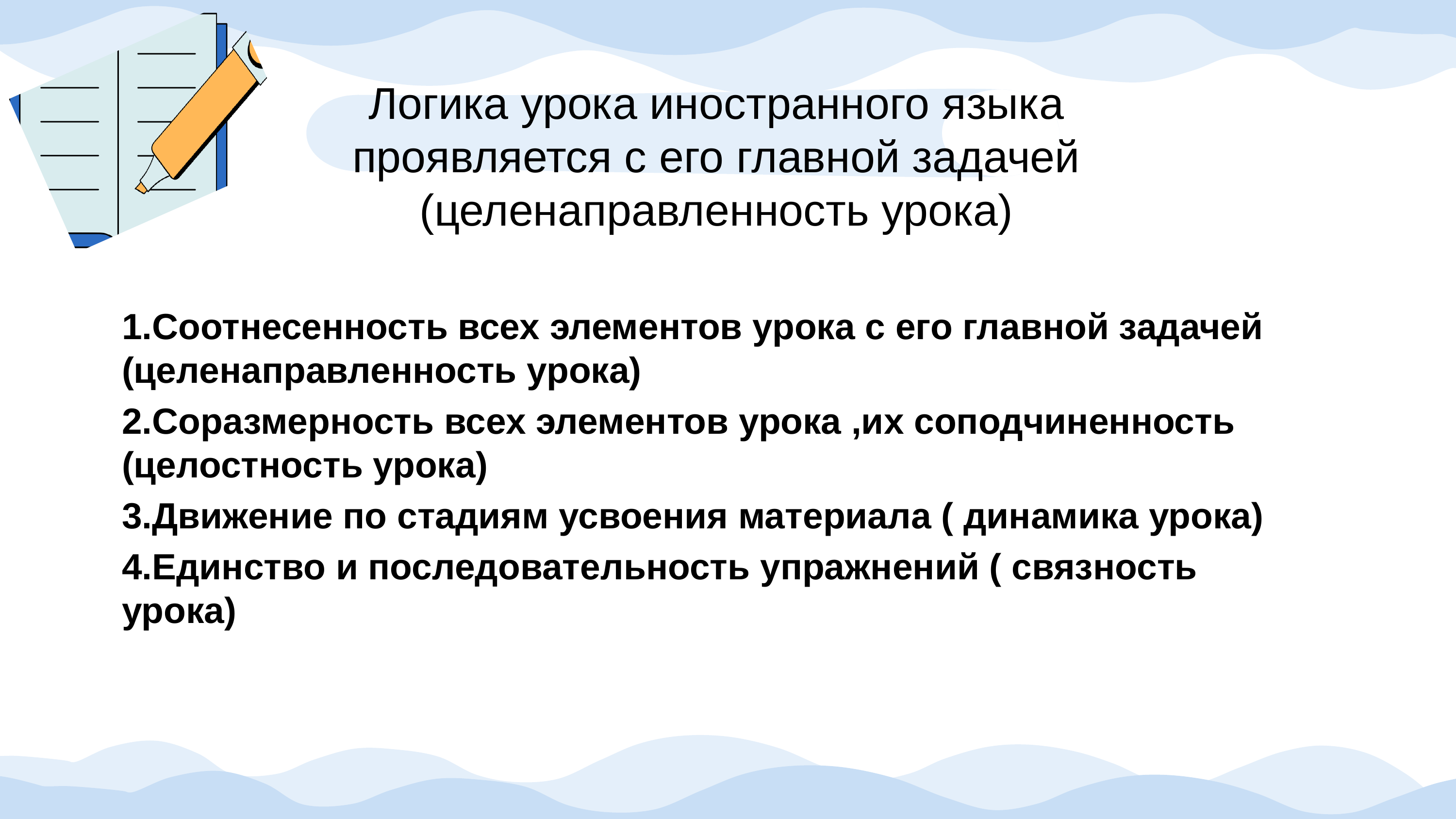

# Логика урока иностранного языка проявляется с его главной задачей (целенаправленность урока)

1.Соотнесенность всех элементов урока с его главной задачей (целенаправленность урока)
2.Соразмерность всех элементов урока ,их соподчиненность (целостность урока)
3.Движение по стадиям усвоения материала ( динамика урока)
4.Единство и последовательность упражнений ( связность урока)